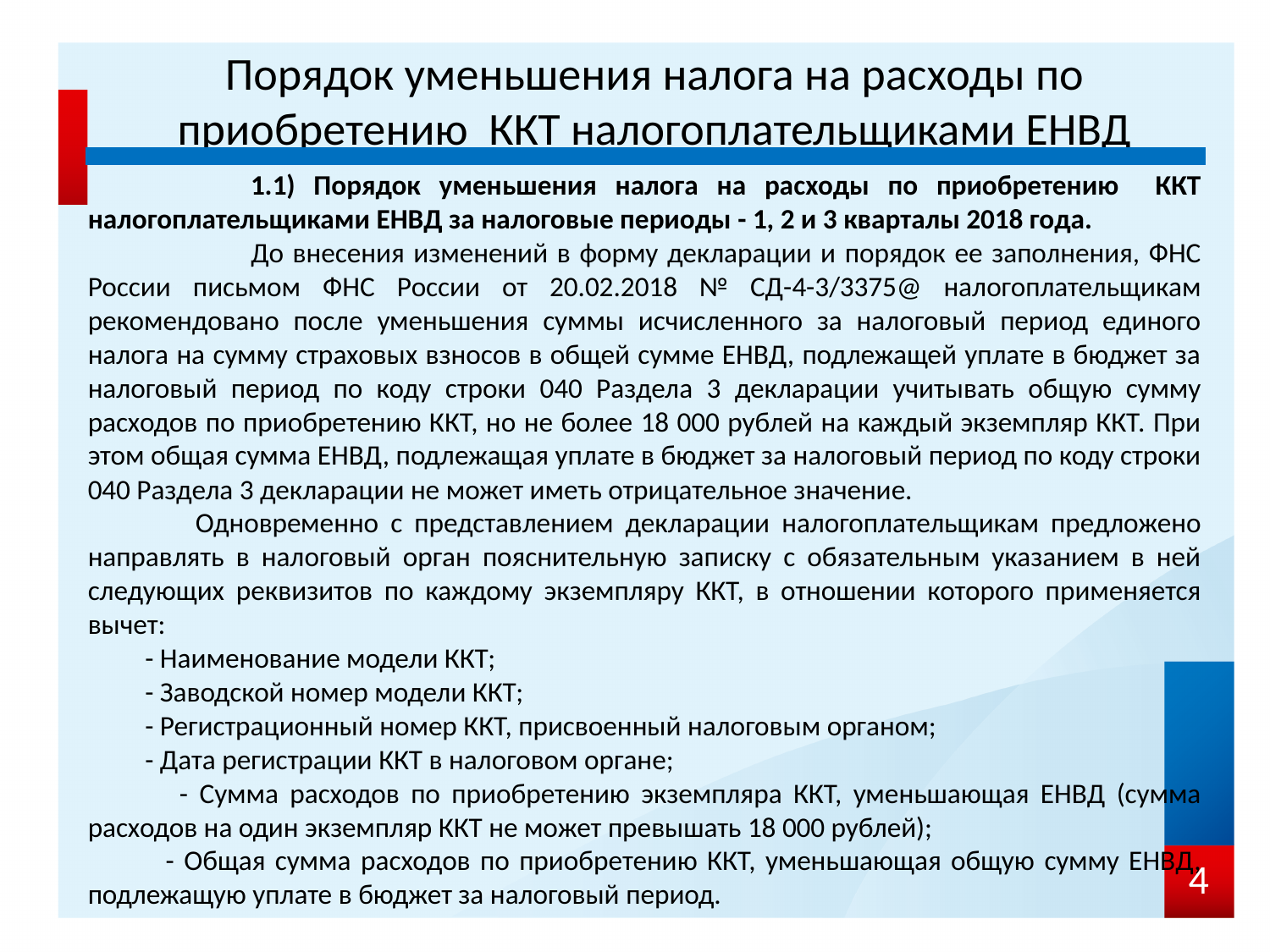

# Порядок уменьшения налога на расходы по приобретению  ККТ налогоплательщиками ЕНВД
         1.1) Порядок уменьшения налога на расходы по приобретению  ККТ налогоплательщиками ЕНВД за налоговые периоды - 1, 2 и 3 кварталы 2018 года.
                  До внесения изменений в форму декларации и порядок ее заполнения, ФНС России письмом ФНС России от 20.02.2018 № СД-4-3/3375@ налогоплательщикам рекомендовано после уменьшения суммы исчисленного за налоговый период единого налога на сумму страховых взносов в общей сумме ЕНВД, подлежащей уплате в бюджет за налоговый период по коду строки 040 Раздела 3 декларации учитывать общую сумму расходов по приобретению ККТ, но не более 18 000 рублей на каждый экземпляр ККТ. При этом общая сумма ЕНВД, подлежащая уплате в бюджет за налоговый период по коду строки 040 Раздела 3 декларации не может иметь отрицательное значение.
         Одновременно с представлением декларации налогоплательщикам предложено направлять в налоговый орган пояснительную записку с обязательным указанием в ней следующих реквизитов по каждому экземпляру ККТ, в отношении которого применяется вычет:
         - Наименование модели ККТ;
         - Заводской номер модели ККТ;
         - Регистрационный номер ККТ, присвоенный налоговым органом;
         - Дата регистрации ККТ в налоговом органе;
        - Сумма расходов по приобретению экземпляра ККТ, уменьшающая ЕНВД (сумма расходов на один экземпляр ККТ не может превышать 18 000 рублей);
        - Общая сумма расходов по приобретению ККТ, уменьшающая общую сумму ЕНВД, подлежащую уплате в бюджет за налоговый период.

4